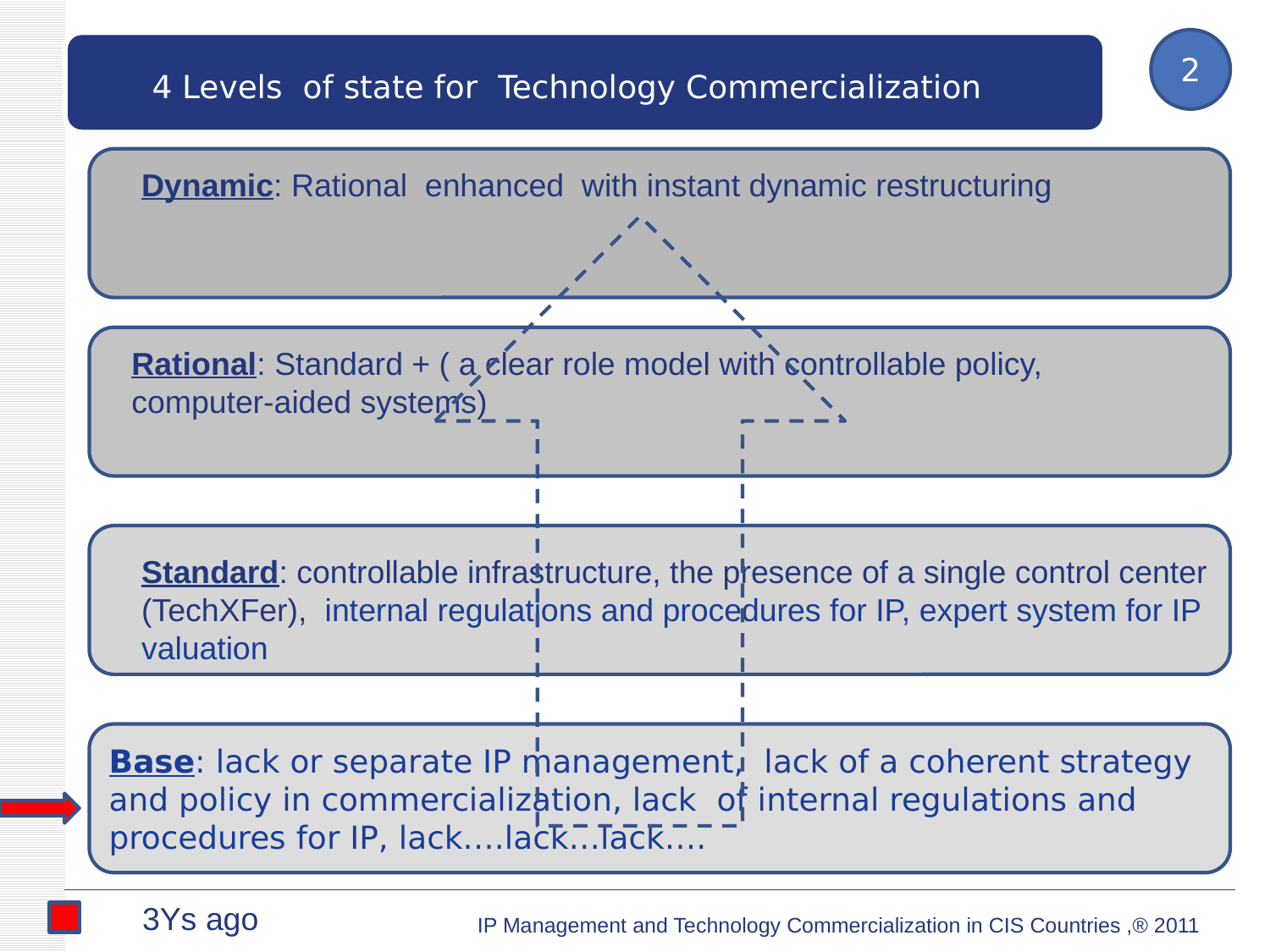

2
# 4 Levels  of state for  Technology Commercialization

Dynamic: Rational  enhanced  with instant dynamic restructuring

Rational: Standard + ( a clear role model with controllable policy, computer-aided systems)

Standard: controllable infrastructure, the presence of a single control center (TechXFer),  internal regulations and procedures for IP, expert system for IP valuation
Base: lack or separate IP management,  lack of a coherent strategy and policy in commercialization, lack  of internal regulations and procedures for IP, lack….lack…lack….

3Ys ago

IP Management and Technology Commercialization in CIS Countries ,® 2011